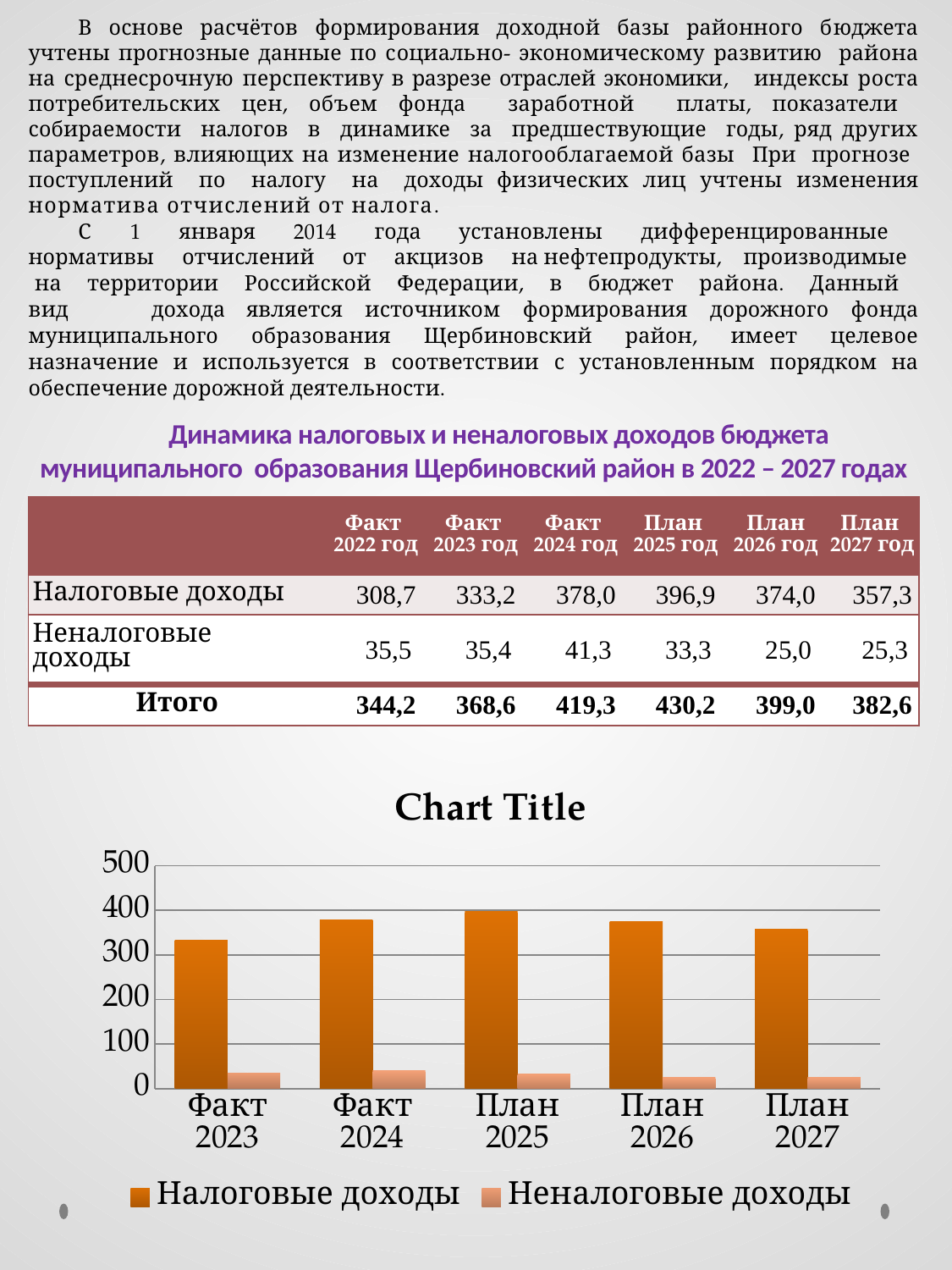

В основе расчётов формирования доходной базы районного бюджета учтены прогнозные данные по социально- экономическому развитию  района на среднесрочную перспективу в разрезе отраслей экономики,   индексы роста потребительских цен, объем фонда  заработной  платы, показатели  собираемости  налогов  в  динамике  за  предшествующие  годы, ряд других параметров, влияющих на изменение налогооблагаемой базы  При  прогнозе  поступлений  по  налогу  на  доходы физических лиц учтены изменения норматива отчислений от налога.
С     1     января     2014     года     установлены     дифференцированные     нормативы     отчислений     от     акцизов     на нефтепродукты,    производимые    на    территории    Российской    Федерации,    в    бюджет    района.    Данный    вид    дохода является источником формирования дорожного фонда муниципального образования Щербиновский район, имеет целевое назначение и используется в соответствии с установленным порядком на обеспечение дорожной деятельности.

Динамика налоговых и неналоговых доходов бюджета муниципального  образования Щербиновский район в 2022 – 2027 годах
    (млн.руб.)
|  | Факт 2022 год | Факт 2023 год | Факт 2024 год | План 2025 год | План 2026 год | План 2027 год |
| --- | --- | --- | --- | --- | --- | --- |
| Налоговые доходы | 308,7 | 333,2 | 378,0 | 396,9 | 374,0 | 357,3 |
| Неналоговые доходы | 35,5 | 35,4 | 41,3 | 33,3 | 25,0 | 25,3 |
| Итого | 344,2 | 368,6 | 419,3 | 430,2 | 399,0 | 382,6 |

### Chart:

| Category | Налоговые доходы | Неналоговые доходы |
|---|---|---|
| Факт 2023 | 333.2 | 35.4 |
| Факт 2024 | 378.0 | 41.3 |
| План 2025 | 396.9 | 33.3 |
| План 2026 | 374.0 | 25.0 |
| План 2027 | 357.3 | 25.3 |